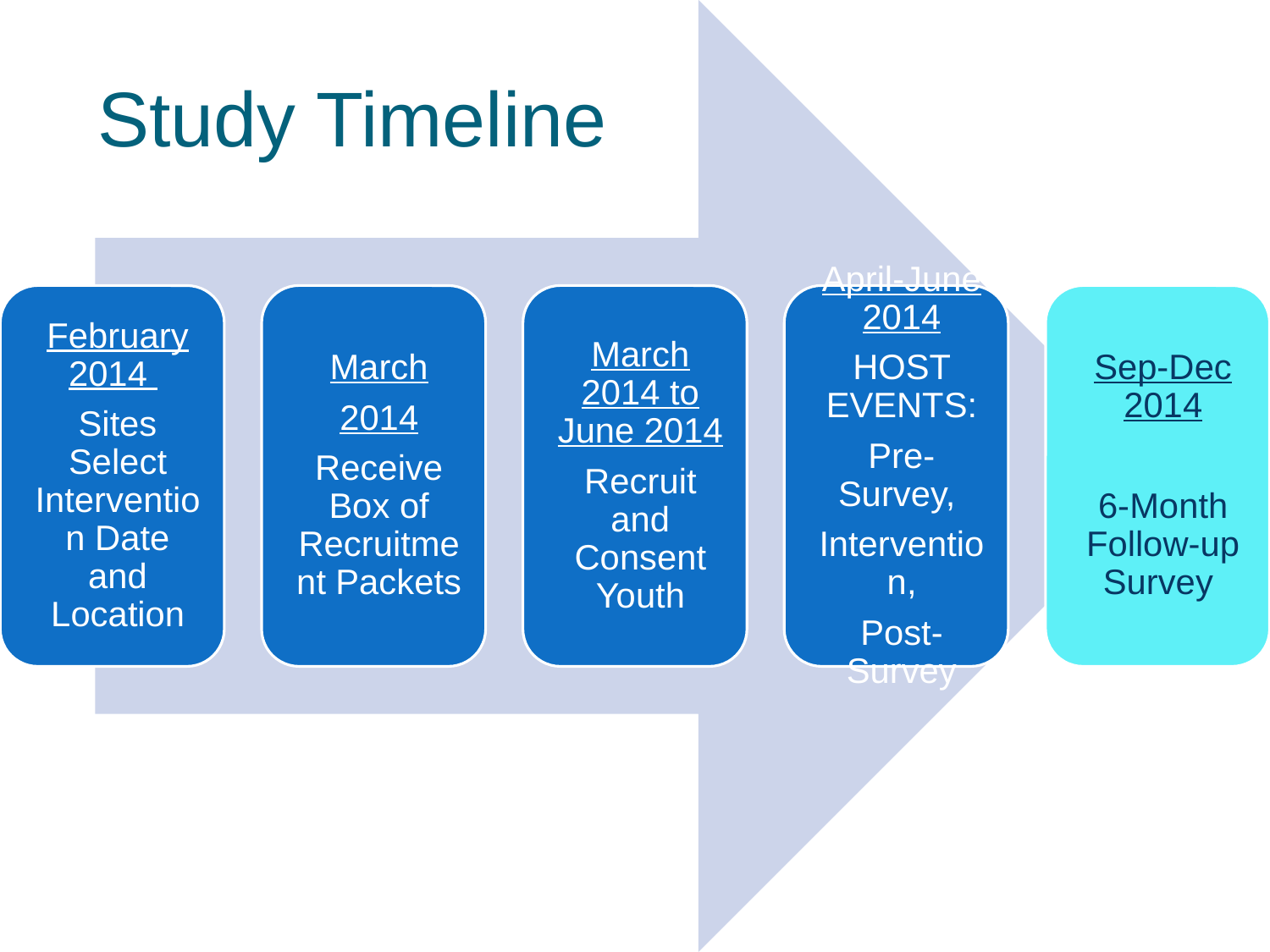

February 2014
Sites Select Intervention Date and Location
March
2014
Receive Box of Recruitment Packets
March 2014 to June 2014
Recruit and Consent Youth
April-June 2014
HOST EVENTS:
Pre-Survey,
Intervention,
Post-Survey
Sep-Dec 2014

6-Month Follow-up Survey
Study Timeline